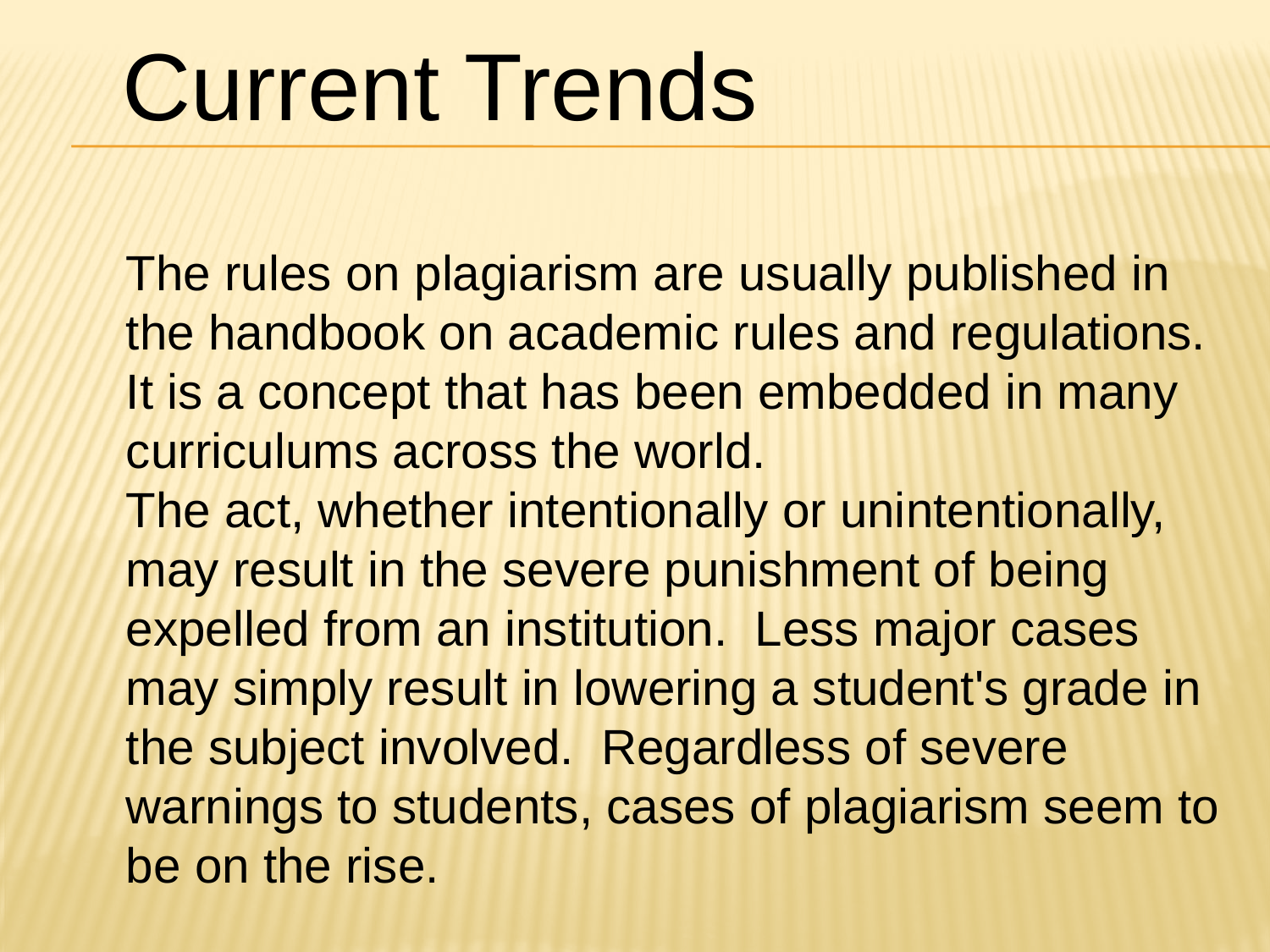

Current Trends
The rules on plagiarism are usually published in the handbook on academic rules and regulations.  It is a concept that has been embedded in many curriculums across the world.
The act, whether intentionally or unintentionally, may result in the severe punishment of being expelled from an institution.  Less major cases may simply result in lowering a student's grade in the subject involved.  Regardless of severe warnings to students, cases of plagiarism seem to be on the rise.